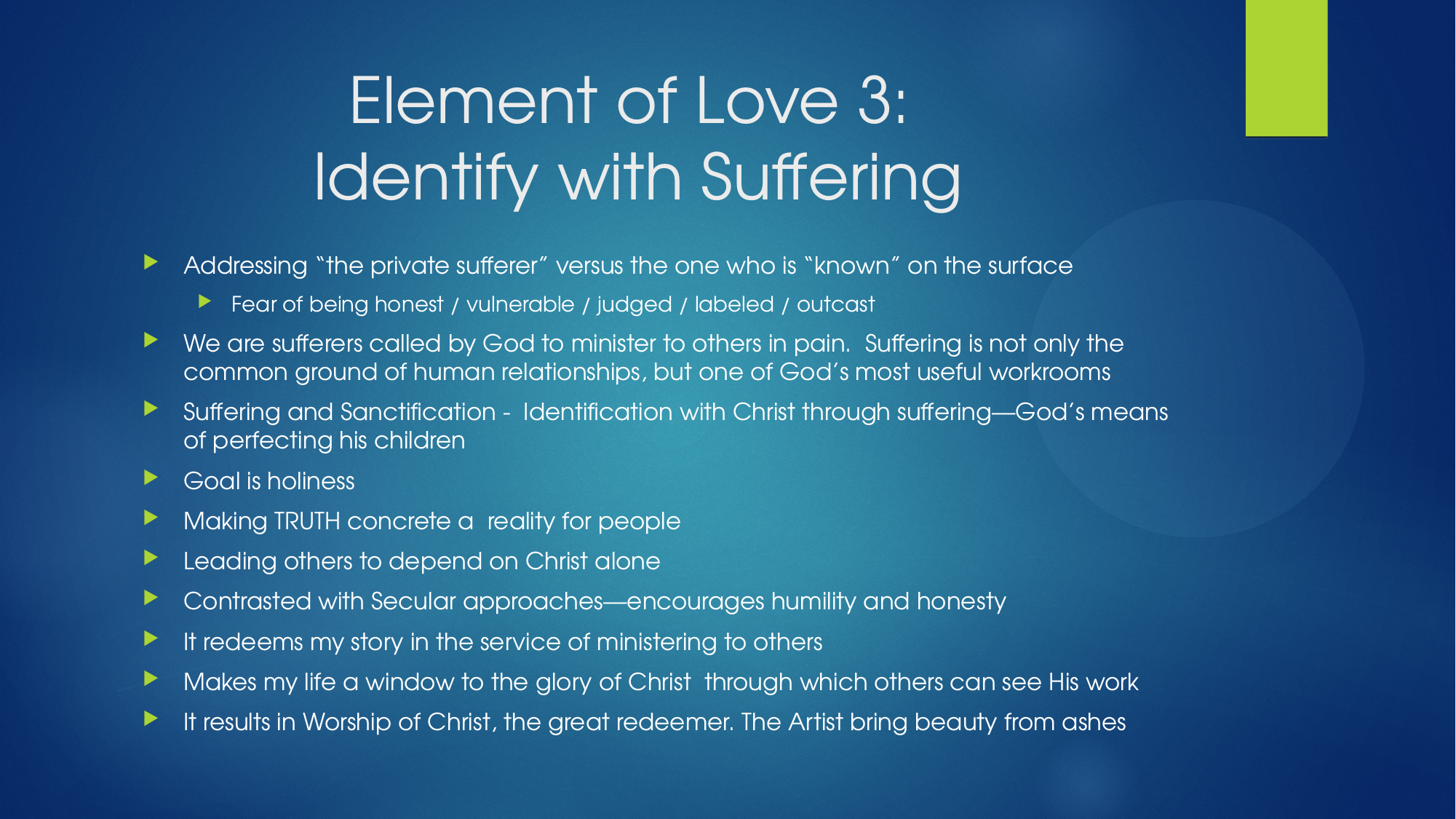

# Element of Love 3: Identify with Suffering
Addressing “the private sufferer” versus the one who is “known” on the surface
Fear of being honest / vulnerable / judged / labeled / outcast
We are sufferers called by God to minister to others in pain.  Suffering is not only the common ground of human relationships, but one of God’s most useful workrooms
Suffering and Sanctification -  Identification with Christ through suffering—God’s means of perfecting his children
Goal is holiness
Making TRUTH concrete a  reality for people
Leading others to depend on Christ alone
Contrasted with Secular approaches—encourages humility and honesty
It redeems my story in the service of ministering to others
Makes my life a window to the glory of Christ  through which others can see His work
It results in Worship of Christ, the great redeemer. The Artist bring beauty from ashes